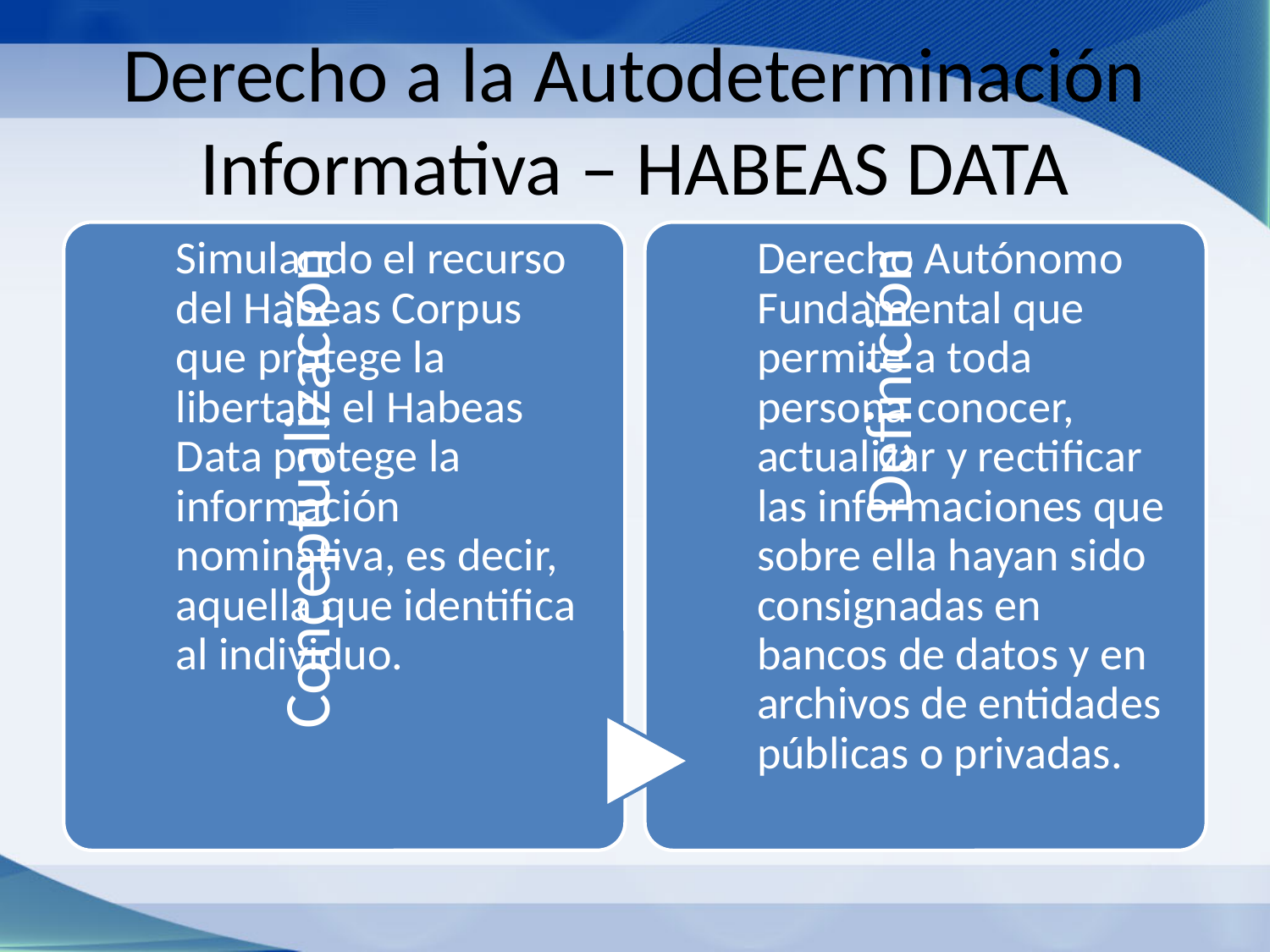

# Derecho a la Autodeterminación Informativa – HABEAS DATA
Conceptualización
Simulando el recurso del Habeas Corpus que protege la libertad, el Habeas Data protege la información nominativa, es decir, aquella que identifica al individuo.
Definición
Derecho Autónomo Fundamental que permite a toda persona conocer, actualizar y rectificar las informaciones que sobre ella hayan sido consignadas en bancos de datos y en archivos de entidades públicas o privadas.